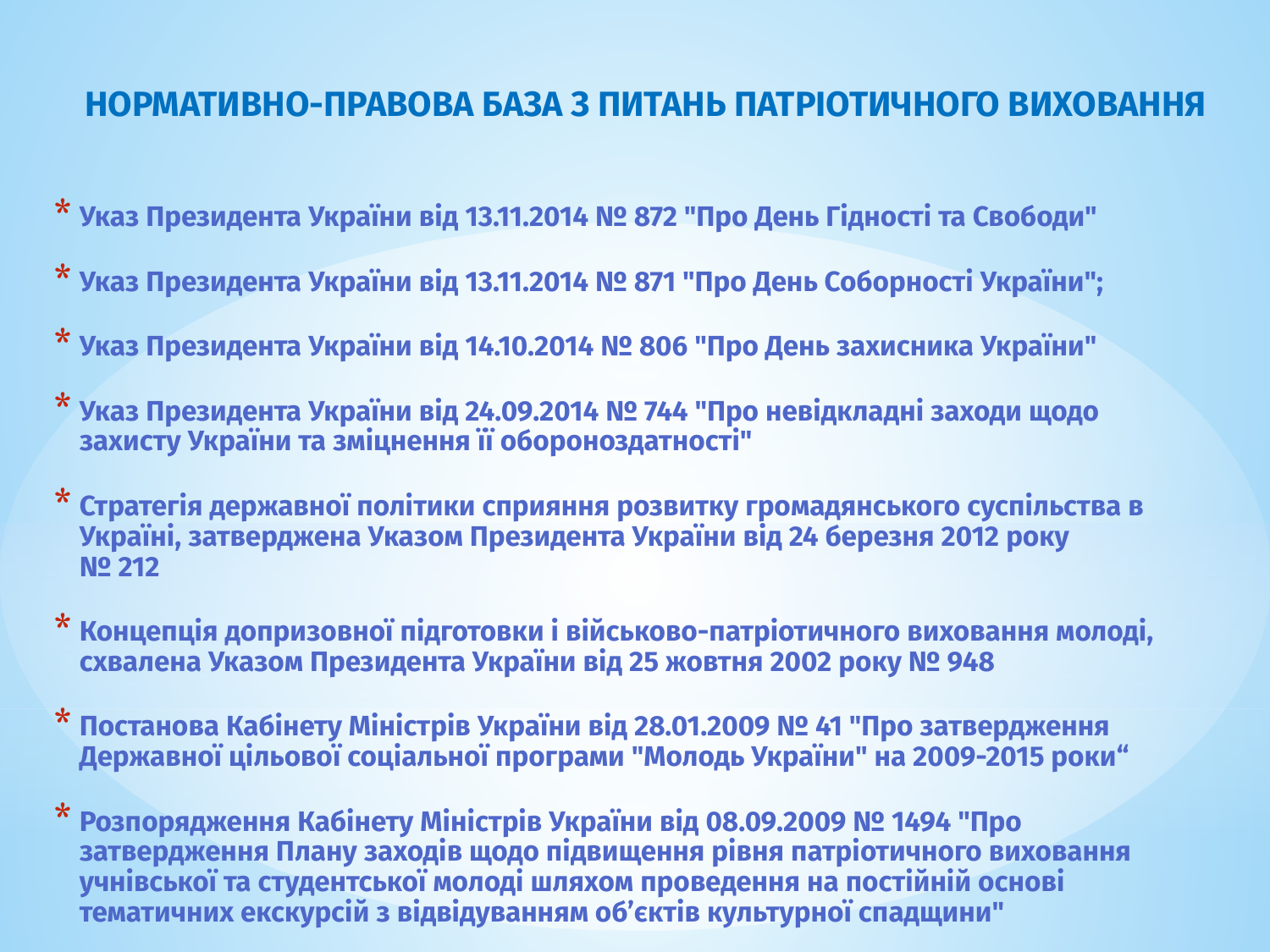

Нормативно-правова база з питань патріотичного виховання
Указ Президента України від 13.11.2014 № 872 "Про День Гідності та Свободи"

Указ Президента України від 13.11.2014 № 871 "Про День Соборності України";

Указ Президента України від 14.10.2014 № 806 "Про День захисника України"

Указ Президента України від 24.09.2014 № 744 "Про невідкладні заходи щодо захисту України та зміцнення її обороноздатності"

Стратегія державної політики сприяння розвитку громадянського суспільства в Україні, затверджена Указом Президента України від 24 березня 2012 року                № 212

Концепція допризовної підготовки і військово-патріотичного виховання молоді, схвалена Указом Президента України від 25 жовтня 2002 року № 948

Постанова Кабінету Міністрів України від 28.01.2009 № 41 "Про затвердження Державної цільової соціальної програми "Молодь України" на 2009-2015 роки“

Розпорядження Кабінету Міністрів України від 08.09.2009 № 1494 "Про затвердження Плану заходів щодо підвищення рівня патріотичного виховання учнівської та студентської молоді шляхом проведення на постійній основі тематичних екскурсій з відвідуванням об’єктів культурної спадщини"